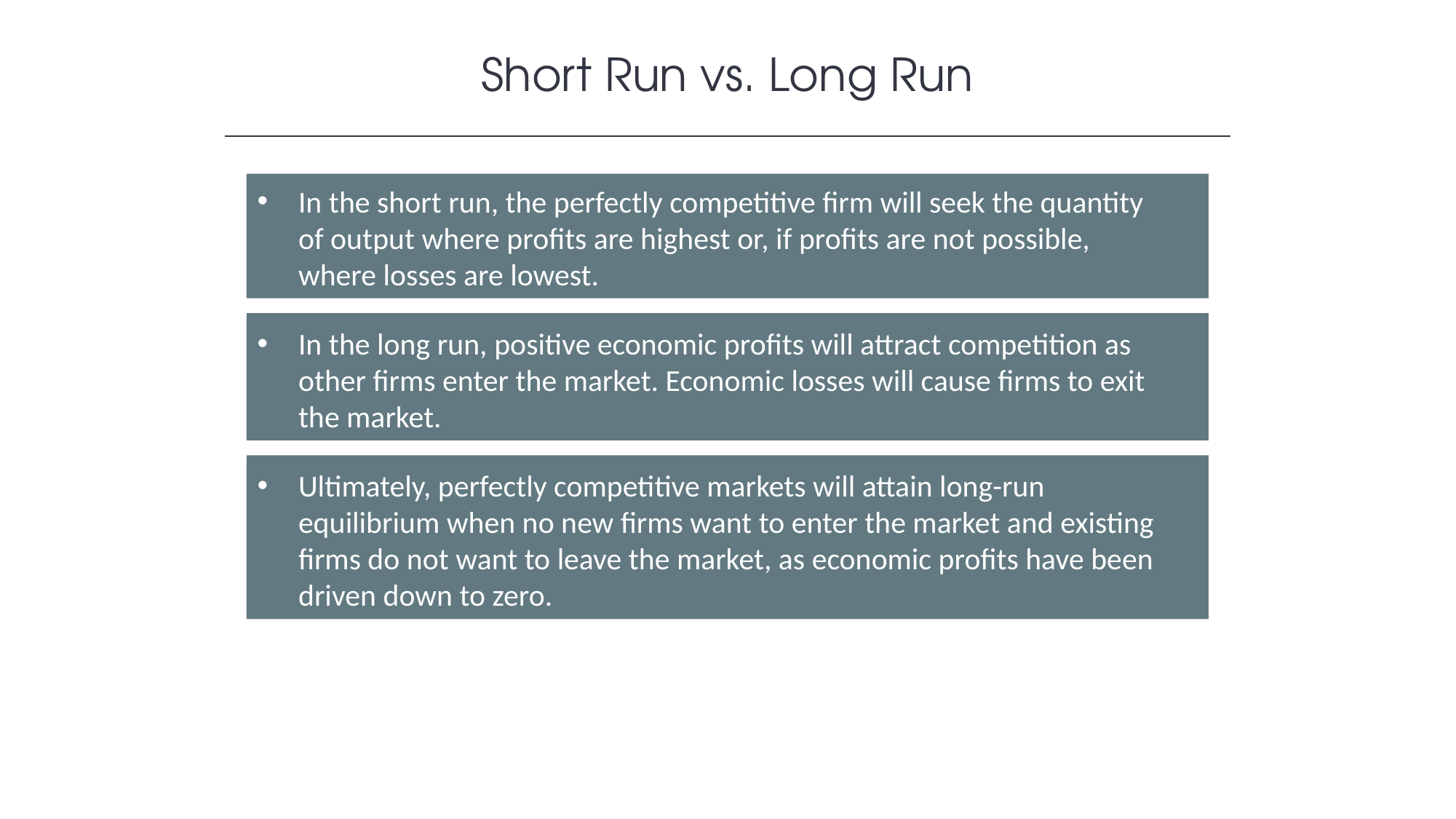

Short Run vs. Long Run

In the short run, the perfectly competitive firm will seek the quantity of output where profits are highest or, if profits are not possible, where losses are lowest.

In the long run, positive economic profits will attract competition as other firms enter the market. Economic losses will cause firms to exit the market.

Ultimately, perfectly competitive markets will attain long-run equilibrium when no new firms want to enter the market and existing firms do not want to leave the market, as economic profits have been driven down to zero.